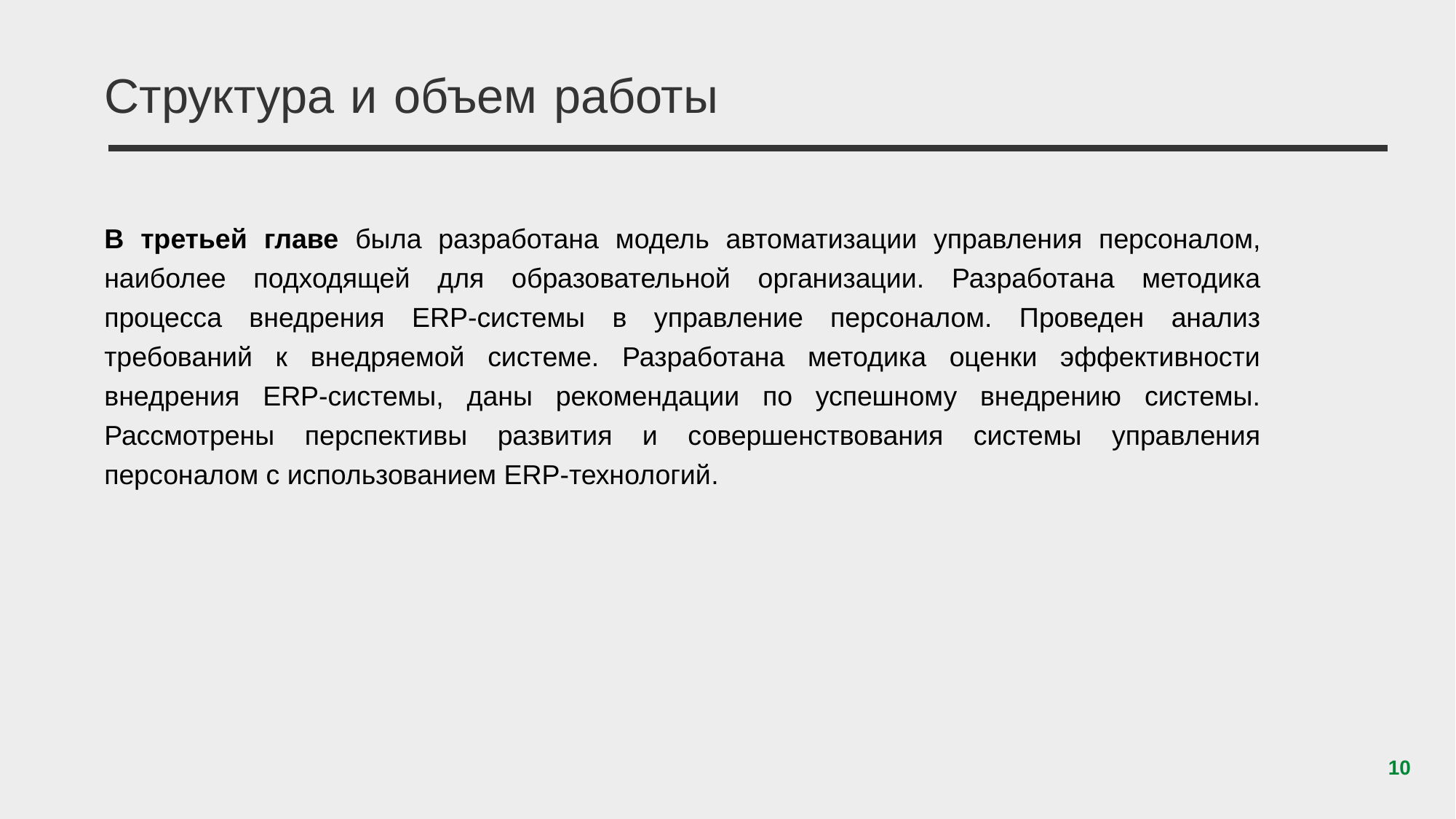

Структура и объем работы
В третьей главе была разработана модель автоматизации управления персоналом, наиболее подходящей для образовательной организации. Разработана методика процесса внедрения ERP-системы в управление персоналом. Проведен анализ требований к внедряемой системе. Разработана методика оценки эффективности внедрения ERP-системы, даны рекомендации по успешному внедрению системы. Рассмотрены перспективы развития и совершенствования системы управления персоналом с использованием ERP-технологий.
10